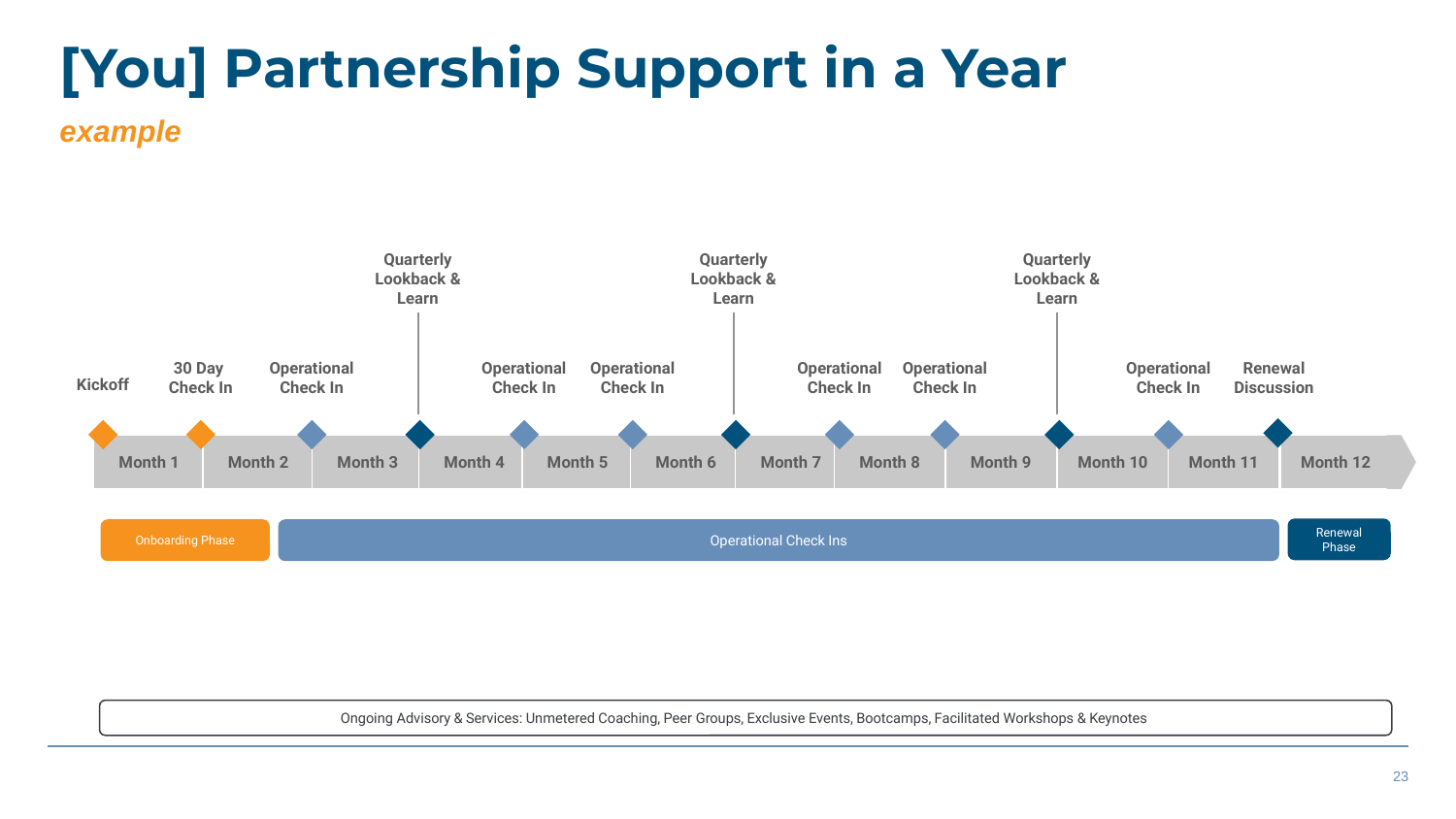

# [You] Partnership Support in a Year
example
Quarterly Lookback & Learn
Quarterly Lookback & Learn
Quarterly Lookback & Learn
Operational Check In
Operational Check In
30 Day
Check In
Operational Check In
Operational Check In
Operational Check In
Operational Check In
Renewal Discussion
Kickoff

Month 1
Month 2
Month 3
Month 4
Month 5
Month 6
Month 7
Month 8
Month 9
Month 10
Month 11
Month 12
Renewal Phase
Onboarding Phase
Operational Check Ins
Ongoing Advisory & Services: Unmetered Coaching, Peer Groups, Exclusive Events, Bootcamps, Facilitated Workshops & Keynotes